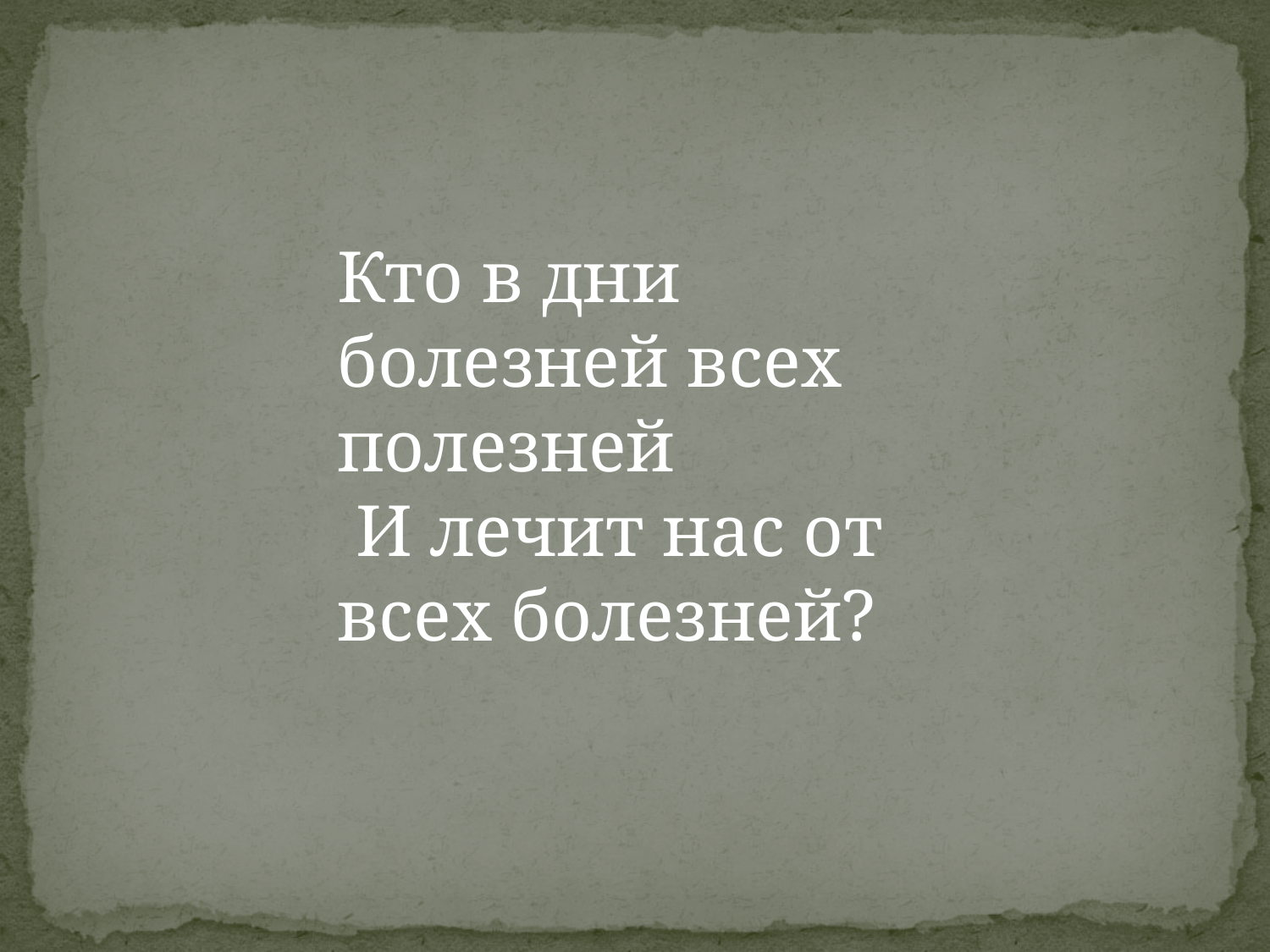

Кто в дни болезней всех полезней
 И лечит нас от всех болезней?